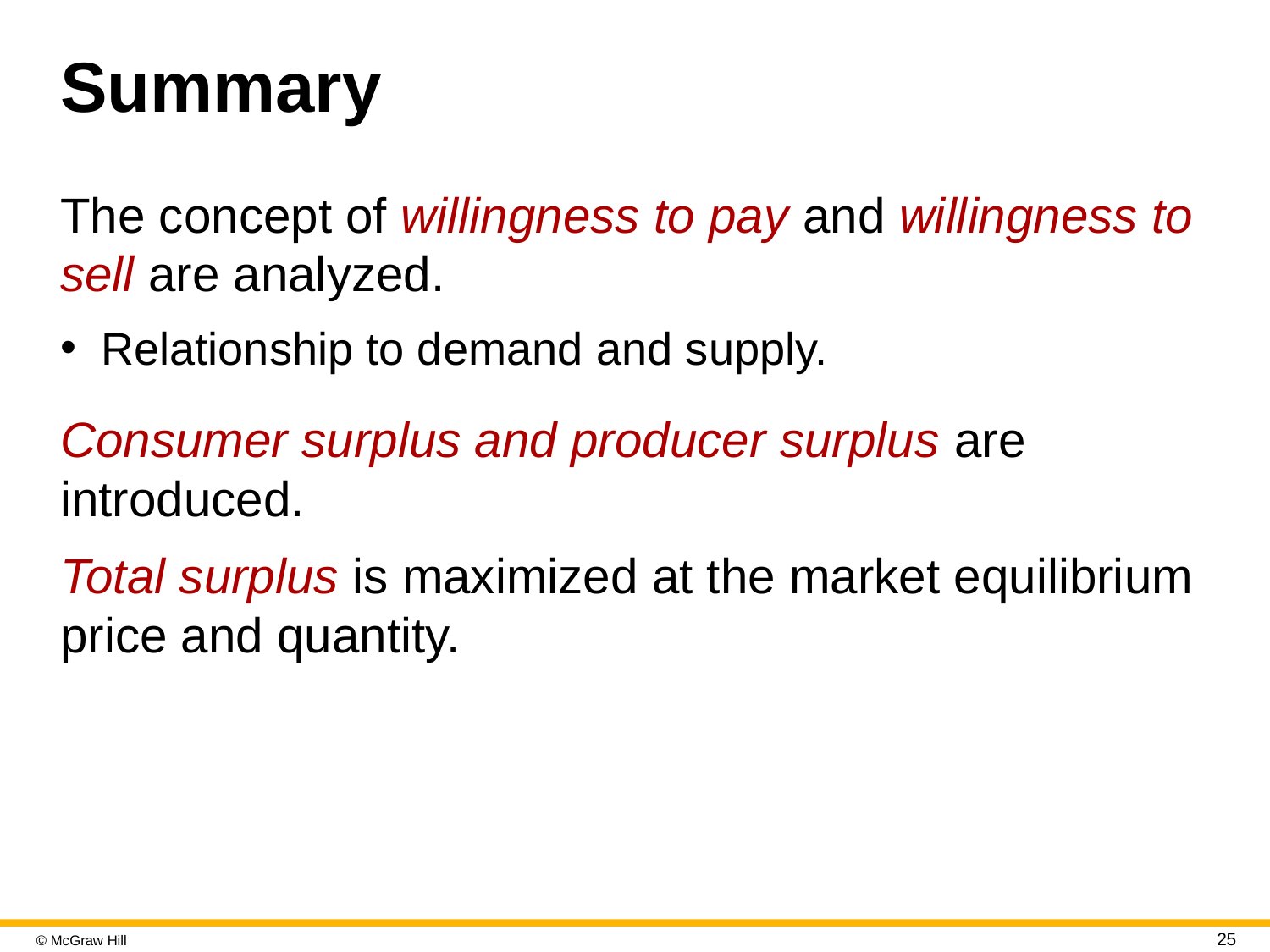

# Summary
The concept of willingness to pay and willingness to sell are analyzed.
Relationship to demand and supply.
Consumer surplus and producer surplus are introduced.
Total surplus is maximized at the market equilibrium price and quantity.